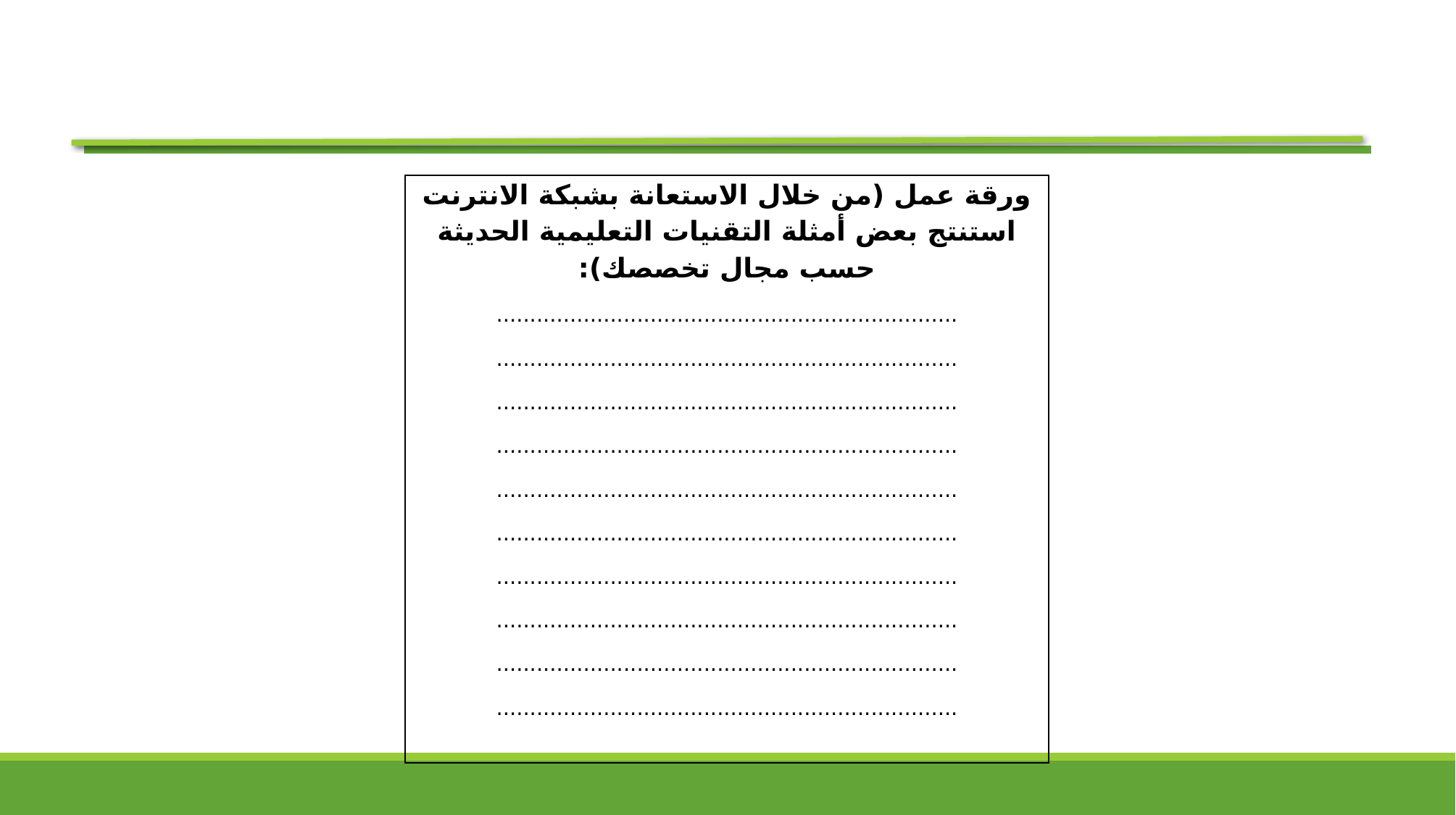

| ورقة عمل (من خلال الاستعانة بشبكة الانترنت استنتج بعض أمثلة التقنيات التعليمية الحديثة حسب مجال تخصصك): ..................................................................... ..................................................................... ..................................................................... ..................................................................... ..................................................................... ..................................................................... ..................................................................... ..................................................................... ..................................................................... ..................................................................... |
| --- |